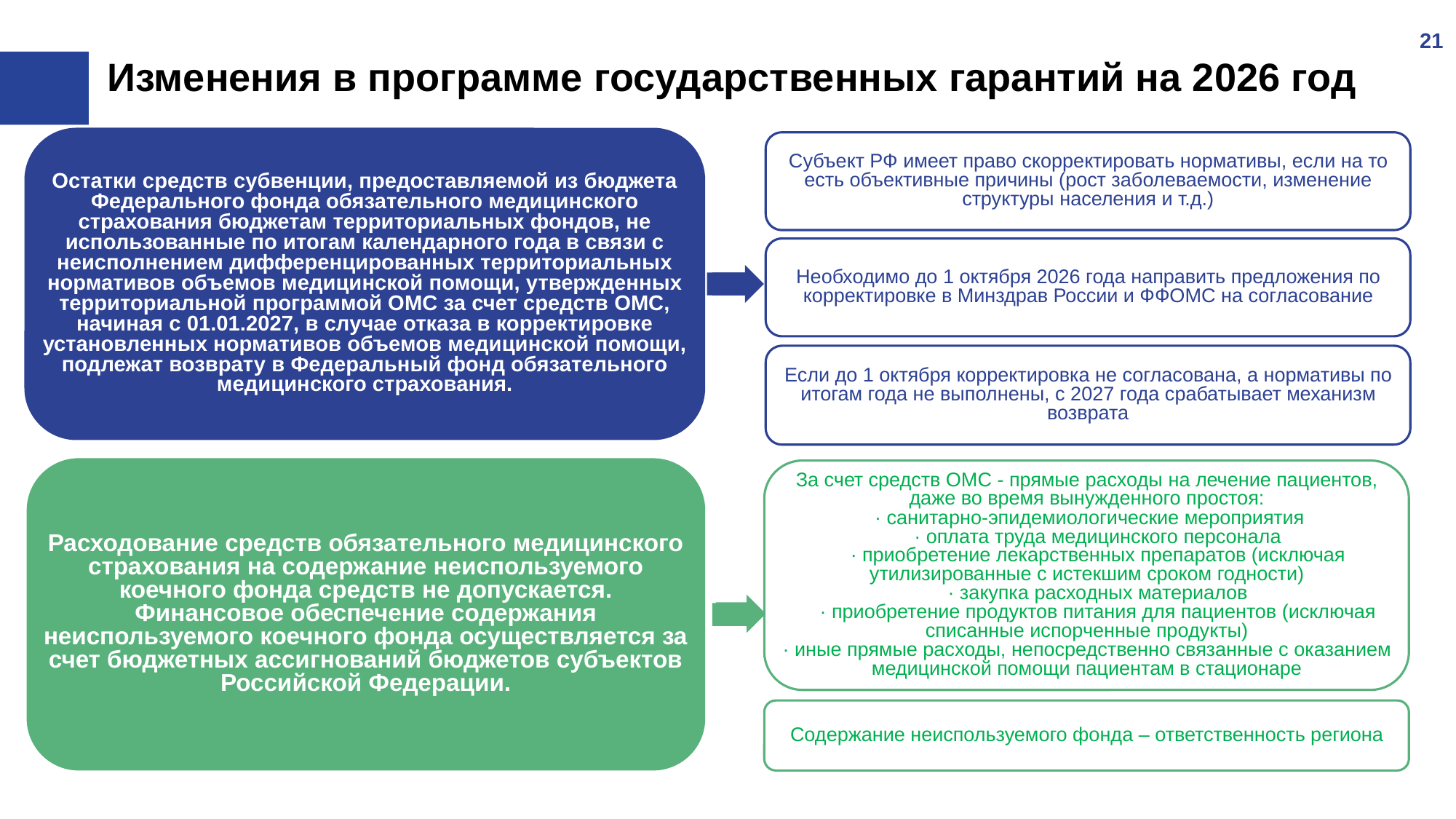

21
# Изменения в программе государственных гарантий на 2026 год
Остатки средств субвенции, предоставляемой из бюджета Федерального фонда обязательного медицинского страхования бюджетам территориальных фондов, не использованные по итогам календарного года в связи с неисполнением дифференцированных территориальных нормативов объемов медицинской помощи, утвержденных территориальной программой ОМС за счет средств ОМС, начиная с 01.01.2027, в случае отказа в корректировке установленных нормативов объемов медицинской помощи, подлежат возврату в Федеральный фонд обязательного медицинского страхования.
Субъект РФ имеет право скорректировать нормативы, если на то есть объективные причины (рост заболеваемости, изменение структуры населения и т.д.)
Необходимо до 1 октября 2026 года направить предложения по корректировке в Минздрав России и ФФОМС на согласование

Если до 1 октября корректировка не согласована, а нормативы по итогам года не выполнены, с 2027 года срабатывает механизм возврата
Расходование средств обязательного медицинского страхования на содержание неиспользуемого коечного фонда средств не допускается.
Финансовое обеспечение содержания неиспользуемого коечного фонда осуществляется за счет бюджетных ассигнований бюджетов субъектов Российской Федерации.
За счет средств ОМС - прямые расходы на лечение пациентов, даже во время вынужденного простоя:
 · санитарно-эпидемиологические мероприятия
    · оплата труда медицинского персонала
    · приобретение лекарственных препаратов (исключая утилизированные с истекшим сроком годности)
    · закупка расходных материалов
    · приобретение продуктов питания для пациентов (исключая списанные испорченные продукты)
· иные прямые расходы, непосредственно связанные с оказанием медицинской помощи пациентам в стационаре

Содержание неиспользуемого фонда – ответственность региона